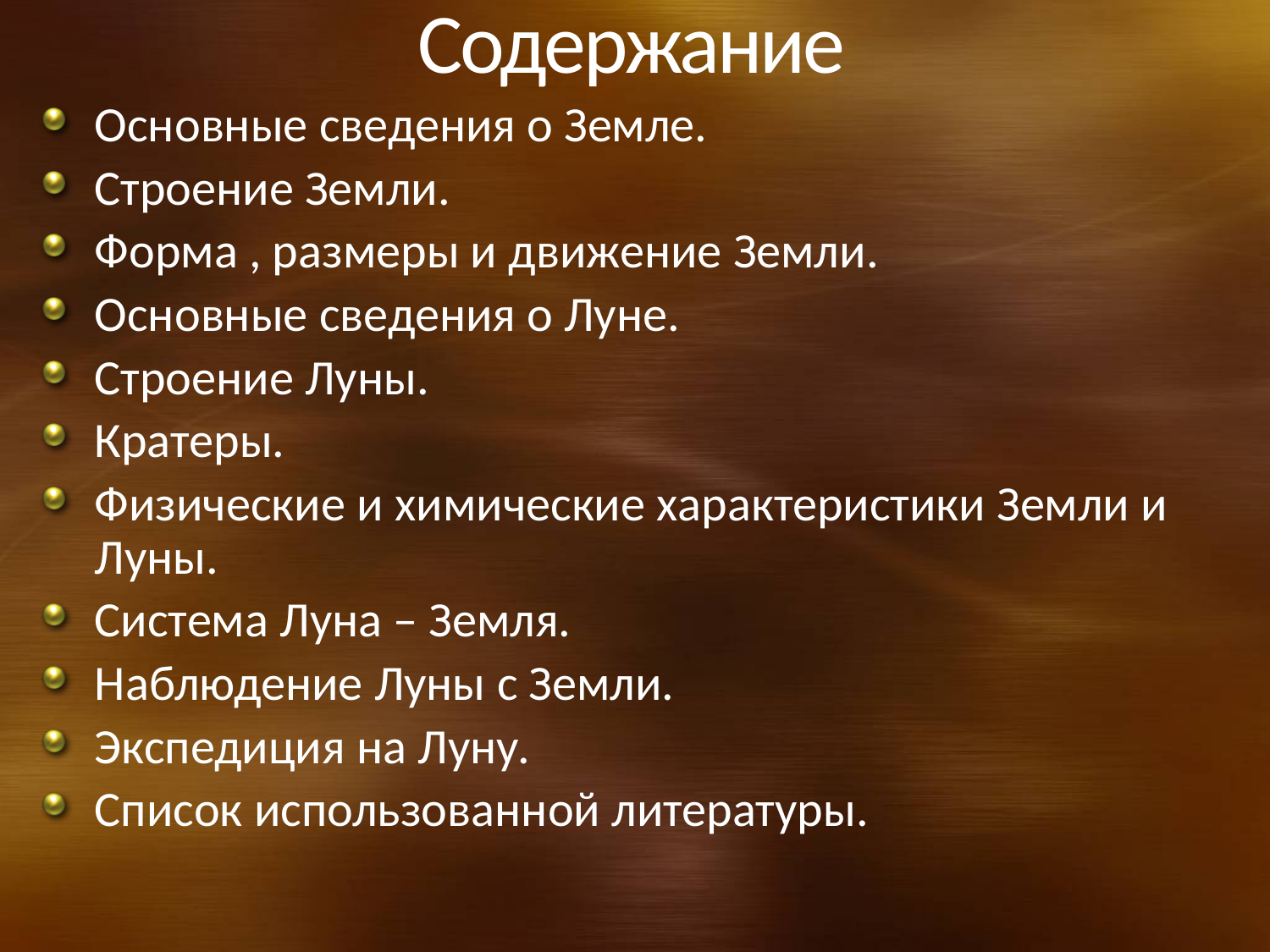

# Содержание
Основные сведения о Земле.
Строение Земли.
Форма , размеры и движение Земли.
Основные сведения о Луне.
Строение Луны.
Кратеры.
Физические и химические характеристики Земли и Луны.
Система Луна – Земля.
Наблюдение Луны с Земли.
Экспедиция на Луну.
Список использованной литературы.